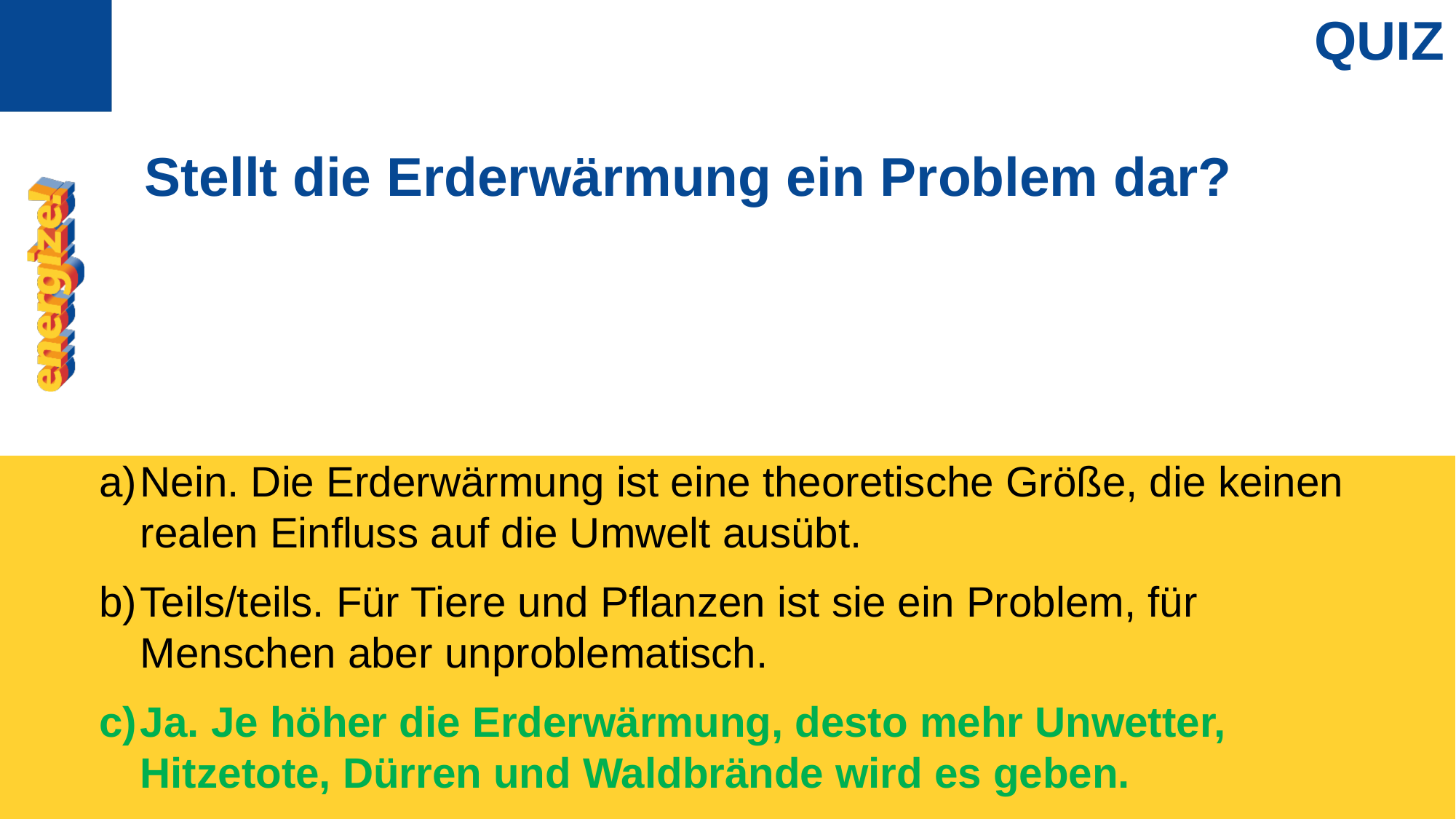

QUIZ
Stellt die Erderwärmung ein Problem dar?
Nein. Die Erderwärmung ist eine theoretische Größe, die keinen realen Einfluss auf die Umwelt ausübt.
Teils/teils. Für Tiere und Pflanzen ist sie ein Problem, für Menschen aber unproblematisch.
Ja. Je höher die Erderwärmung, desto mehr Unwetter, Hitzetote, Dürren und Waldbrände wird es geben.